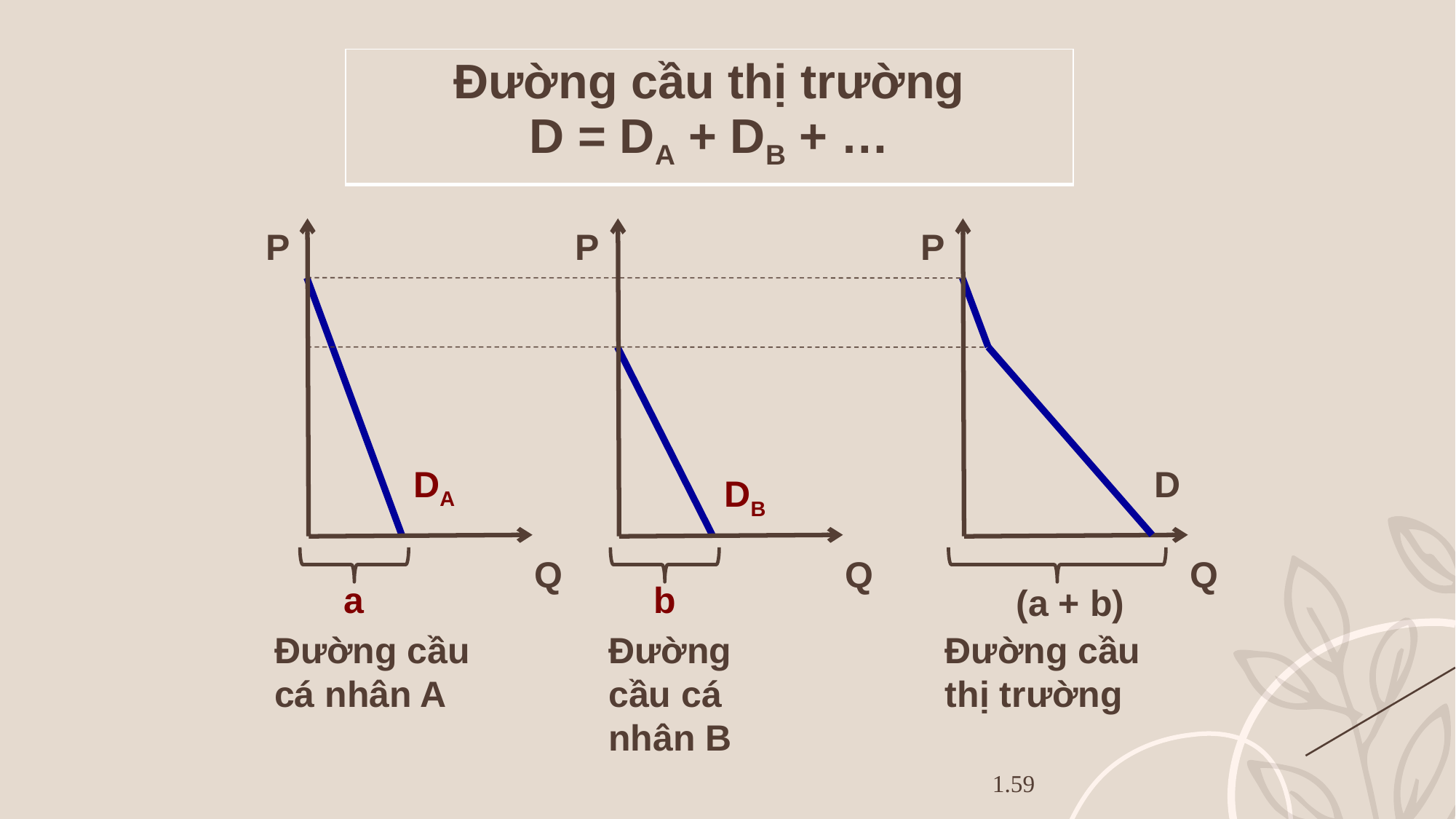

| Đường cầu thị trường D = DA + DB + … |
| --- |
P
Q
P
Q
P
Q
DA
D

DB

a
b
(a + b)
Đường cầu cá nhân A
Đường cầu cá nhân B
Đường cầu thị trường
1.59